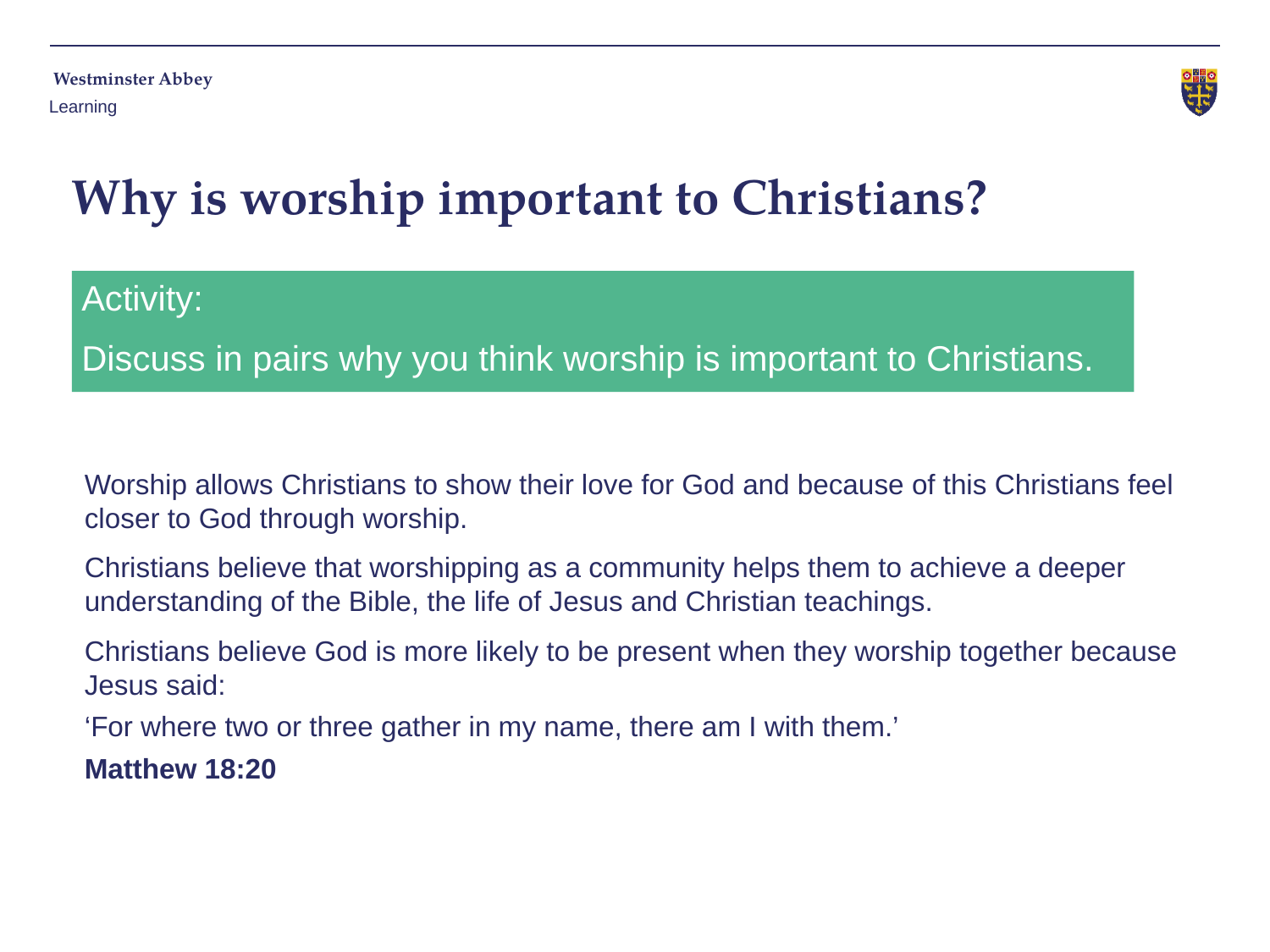

Learning
# Why is worship important to Christians?
Activity:
Discuss in pairs why you think worship is important to Christians.
Worship allows Christians to show their love for God and because of this Christians feel closer to God through worship.
Christians believe that worshipping as a community helps them to achieve a deeper understanding of the Bible, the life of Jesus and Christian teachings.
Christians believe God is more likely to be present when they worship together because Jesus said:
‘For where two or three gather in my name, there am I with them.’
Matthew 18:20